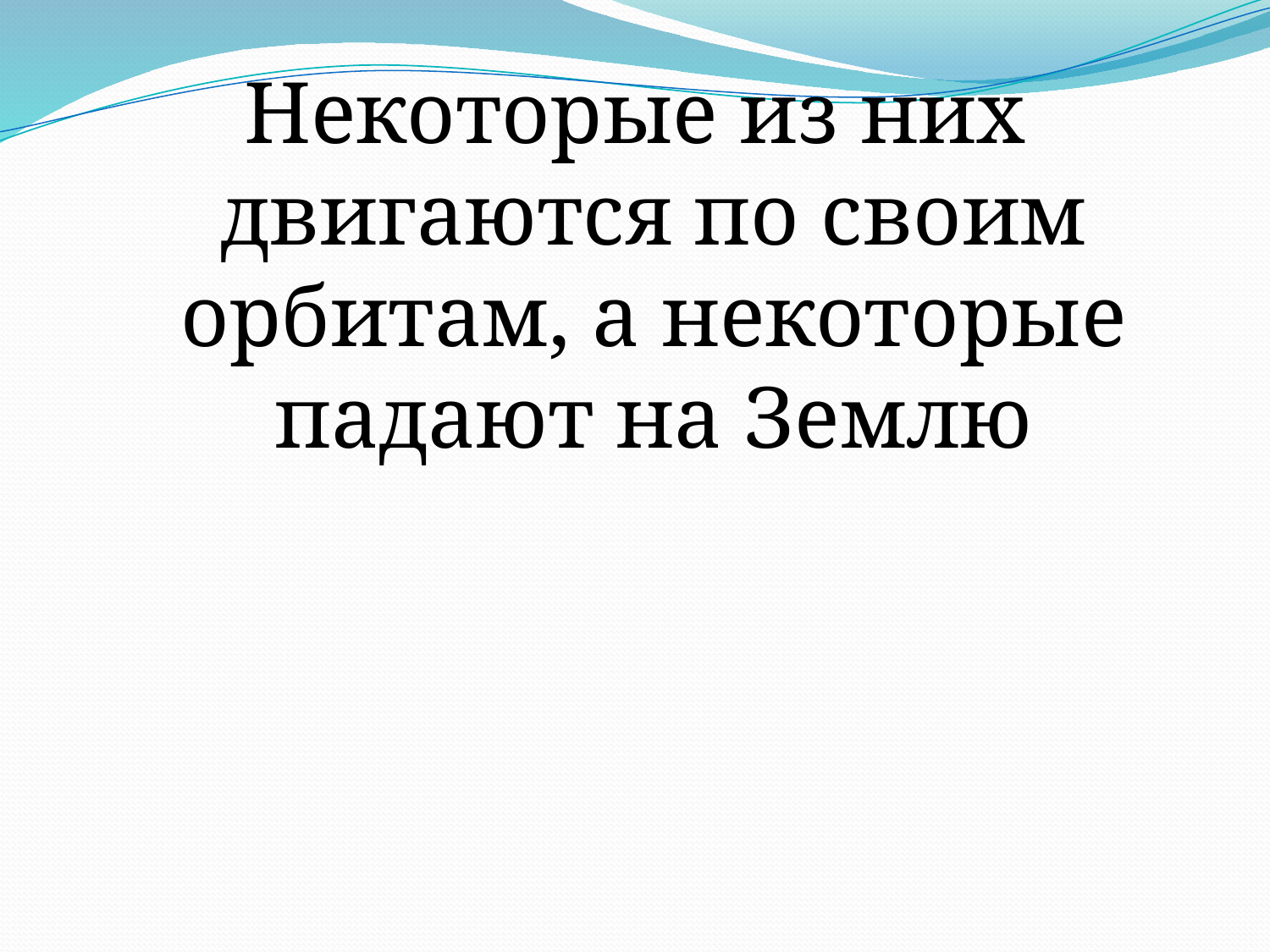

Некоторые из них двигаются по своим орбитам, а некоторые падают на Землю